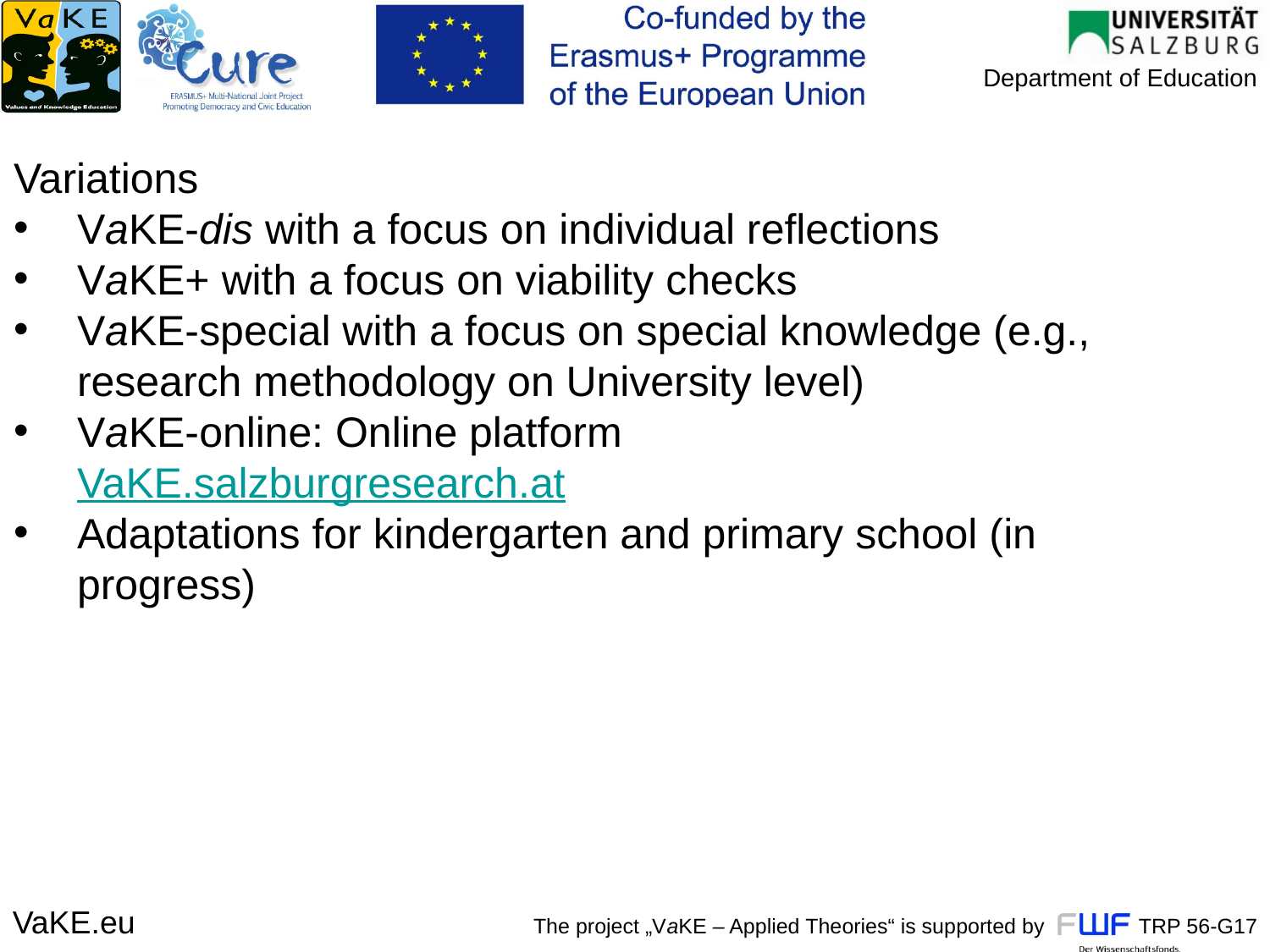

Variations
VaKE-dis with a focus on individual reflections
VaKE+ with a focus on viability checks
VaKE-special with a focus on special knowledge (e.g., research methodology on University level)
VaKE-online: Online platform VaKE.salzburgresearch.at
Adaptations for kindergarten and primary school (in progress)